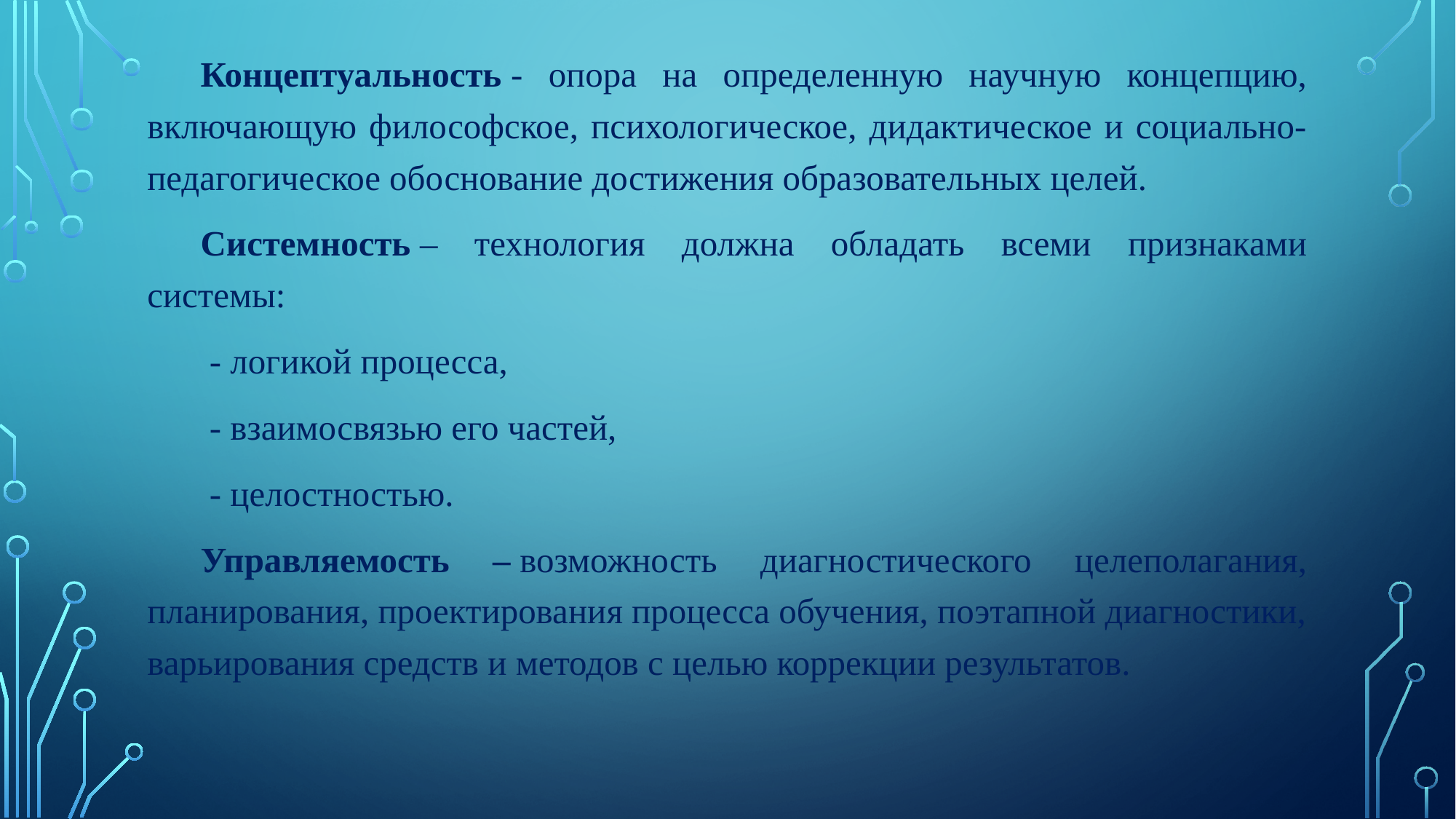

Концептуальность - опора на определенную научную концепцию, включающую философское, психологическое, дидактическое и социально-педагогическое обоснование достижения образовательных целей.
Системность – технология должна обладать всеми признаками системы:
 - логикой процесса,
 - взаимосвязью его частей,
 - целостностью.
Управляемость – возможность диагностического целеполагания, планирования, проектирования процесса обучения, поэтапной диагностики, варьирования средств и методов с целью коррекции результатов.